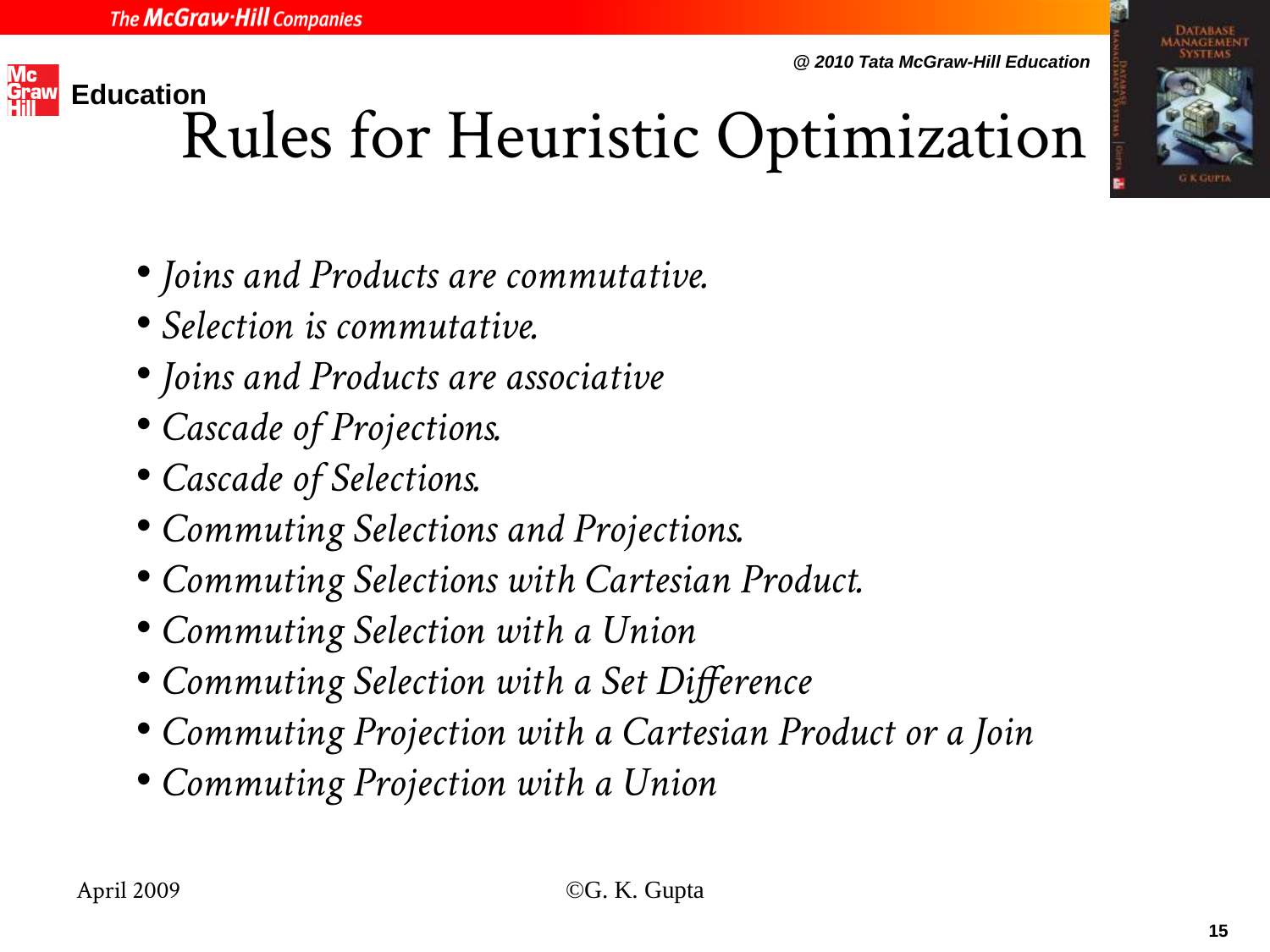

# Rules for Heuristic Optimization
Joins and Products are commutative.
Selection is commutative.
Joins and Products are associative
Cascade of Projections.
Cascade of Selections.
Commuting Selections and Projections.
Commuting Selections with Cartesian Product.
Commuting Selection with a Union
Commuting Selection with a Set Difference
Commuting Projection with a Cartesian Product or a Join
Commuting Projection with a Union

April 2009
©G. K. Gupta